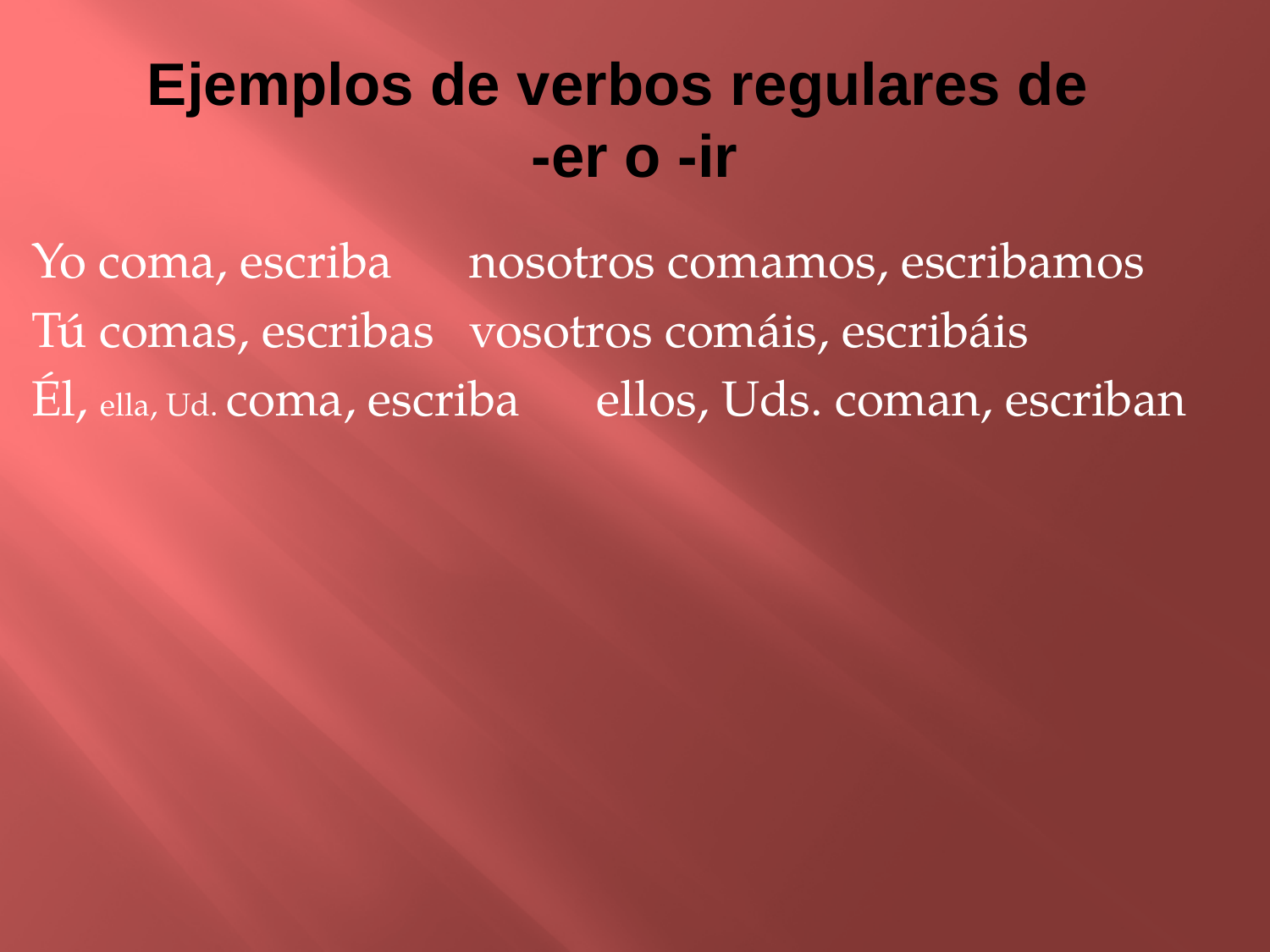

# Ejemplos de verbos regulares de -er o -ir
Yo coma, escriba  	nosotros comamos, escribamos
Tú comas, escribas	vosotros comáis, escribáis
Él, ella, Ud. coma, escriba	ellos, Uds. coman, escriban